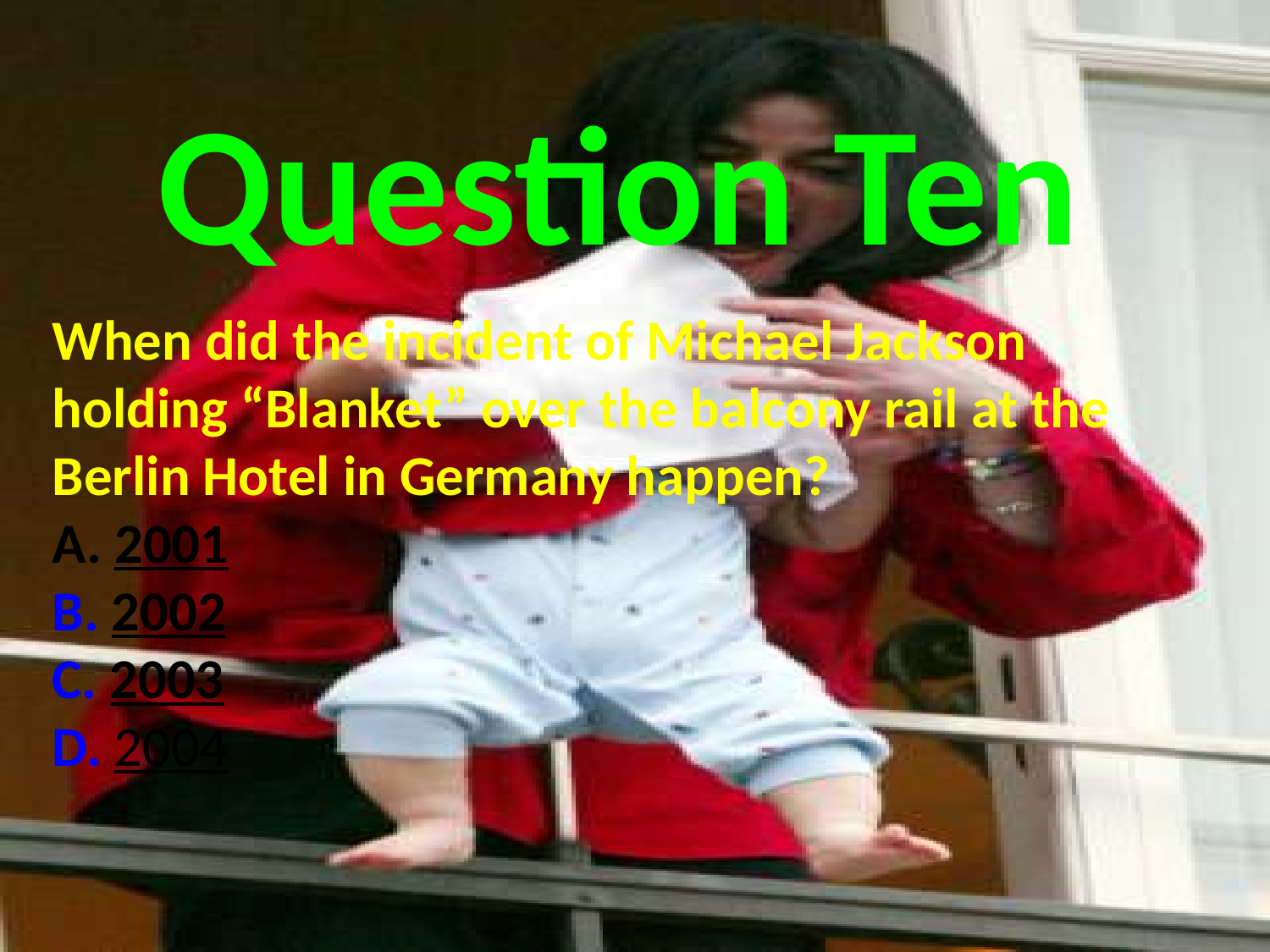

Question Ten
When did the incident of Michael Jackson holding “Blanket” over the balcony rail at the Berlin Hotel in Germany happen?
A. 2001
B. 2002
C. 2003
D. 2004